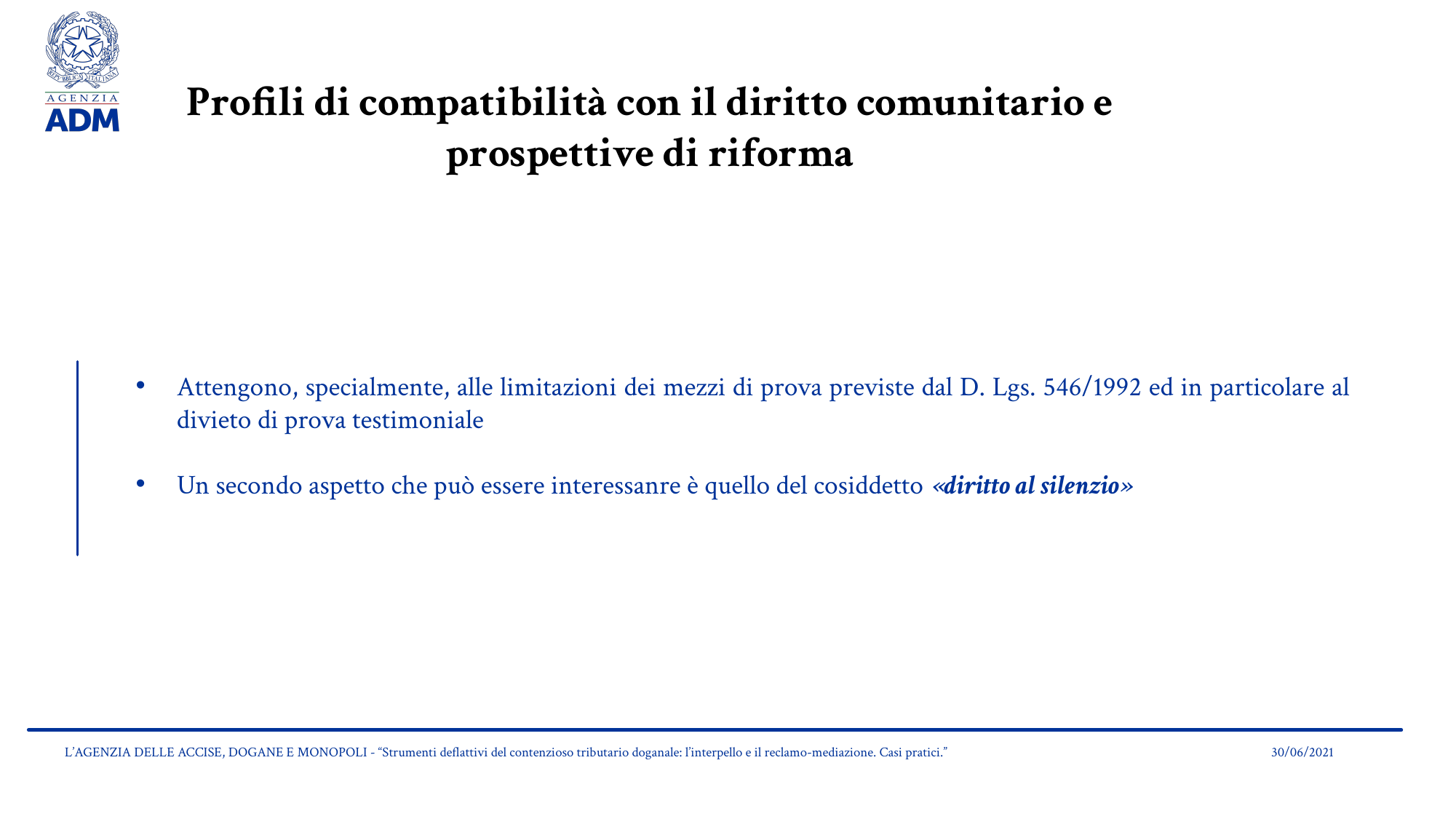

Profili di compatibilità con il diritto comunitario e prospettive di riforma
Attengono, specialmente, alle limitazioni dei mezzi di prova previste dal D. Lgs. 546/1992 ed in particolare al divieto di prova testimoniale

Un secondo aspetto che può essere interessanre è quello del cosiddetto «diritto al silenzio»
30/06/2021
L’AGENZIA DELLE ACCISE, DOGANE E MONOPOLI - “Strumenti deflattivi del contenzioso tributario doganale: l’interpello e il reclamo-mediazione. Casi pratici.”